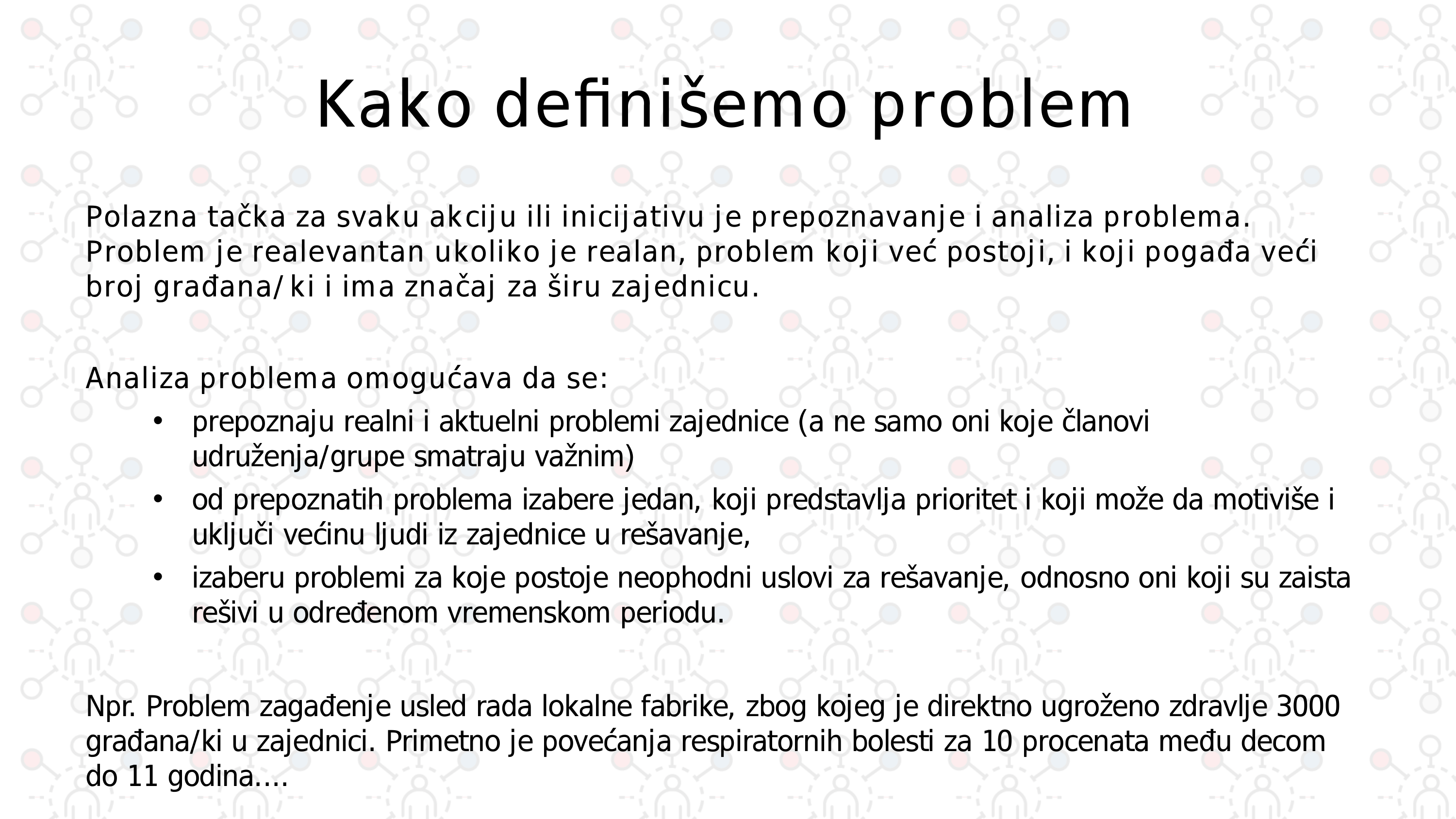

# Kako definišemo problem
Polazna tačka za svaku akciju ili inicijativu je prepoznavanje i analiza problema. Problem je realevantan ukoliko je realan, problem koji već postoji, i koji pogađa veći broj građana/ki i ima značaj za širu zajednicu.

Analiza problema omogućava da se:
prepoznaju realni i aktuelni problemi zajednice (a ne samo oni koje članovi udruženja/grupe smatraju važnim)
od prepoznatih problema izabere jedan, koji predstavlja prioritet i koji može da motiviše i uključi većinu ljudi iz zajednice u rešavanje,
izaberu problemi za koje postoje neophodni uslovi za rešavanje, odnosno oni koji su zaista rešivi u određenom vremenskom periodu.

Npr. Problem zagađenje usled rada lokalne fabrike, zbog kojeg je direktno ugroženo zdravlje 3000 građana/ki u zajednici. Primetno je povećanja respiratornih bolesti za 10 procenata među decom do 11 godina....